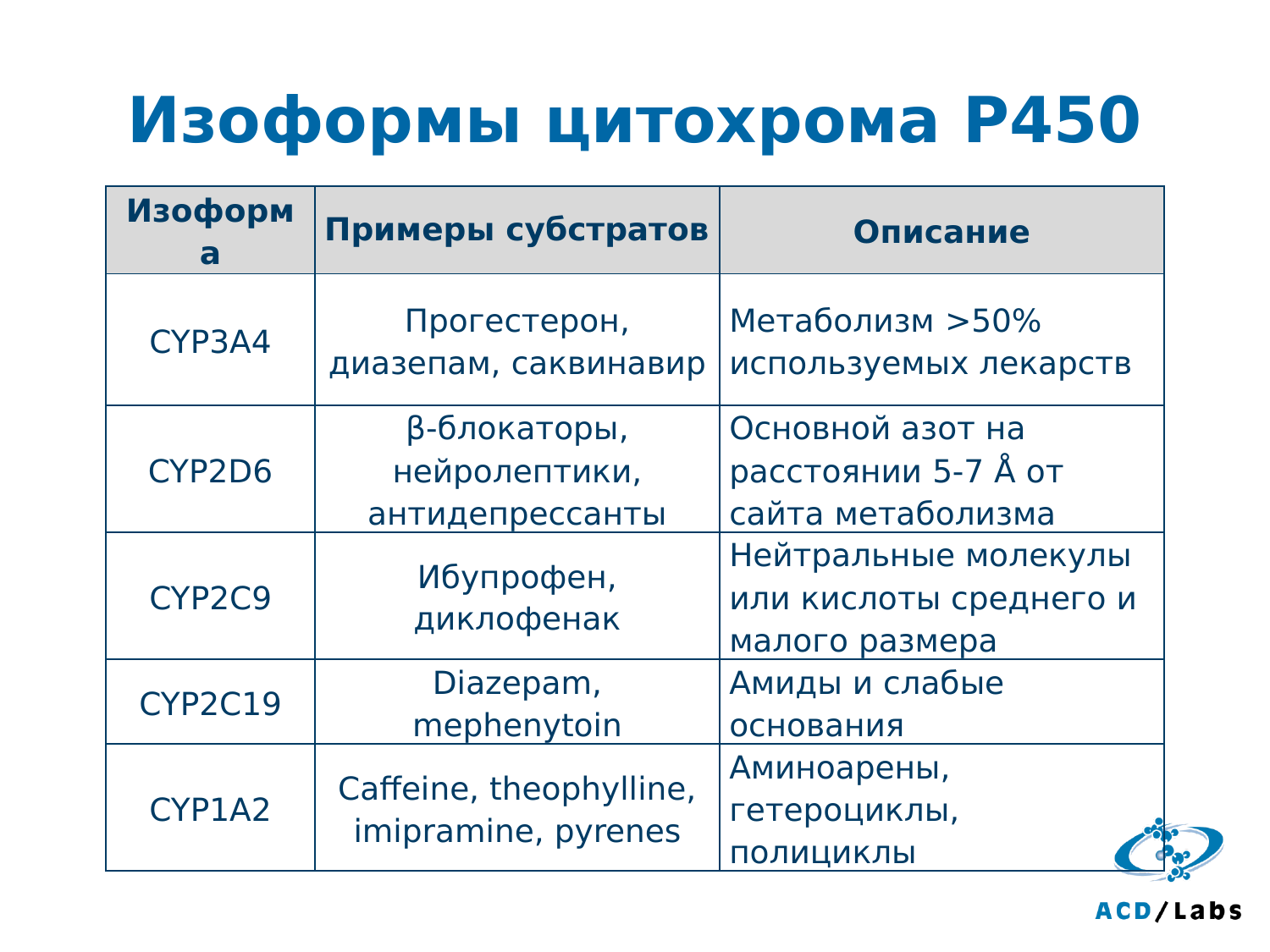

# Изоформы цитохрома P450
| Изоформа | Примеры субстратов | Описание |
| --- | --- | --- |
| CYP3A4 | Прогестерон, диазепам, саквинавир | Метаболизм >50% используемых лекарств |
| CYP2D6 | β-блокаторы, нейролептики, антидепрессанты | Основной азот на расстоянии 5-7 Å от сайта метаболизма |
| CYP2C9 | Ибупрофен, диклофенак | Нейтральные молекулы или кислоты среднего и малого размера |
| CYP2C19 | Diazepam, mephenytoin | Амиды и слабые основания |
| CYP1A2 | Caffeine, theophylline, imipramine, pyrenes | Аминоарены, гетероциклы, полициклы |